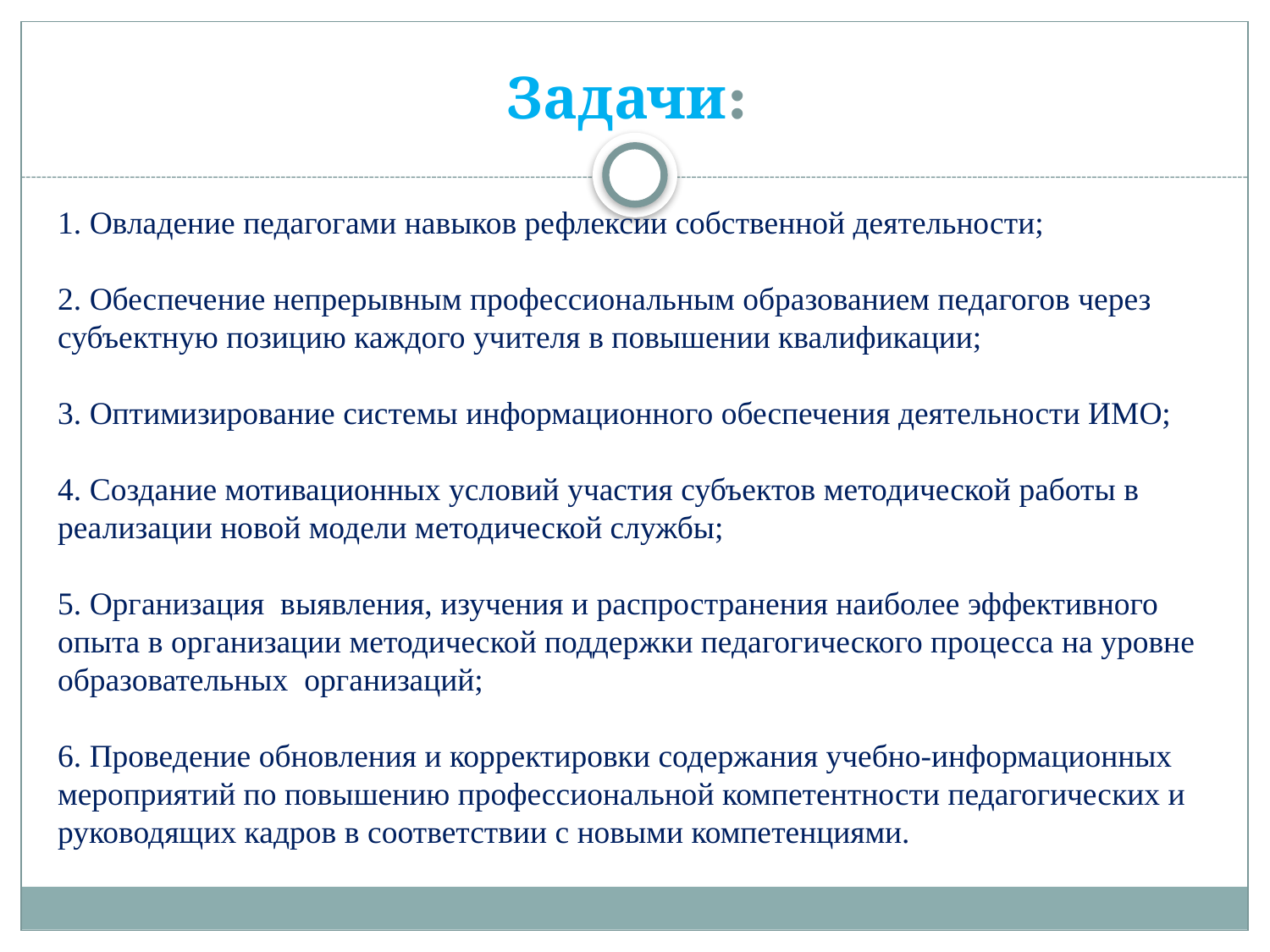

# Задачи:
1. Овладение педагогами навыков рефлексии собственной деятельности;
2. Обеспечение непрерывным профессиональным образованием педагогов через субъектную позицию каждого учителя в повышении квалификации; 
3. Оптимизирование системы информационного обеспечения деятельности ИМО;
4. Создание мотивационных условий участия субъектов методической работы в реализации новой модели методической службы; 
5. Организация  выявления, изучения и распространения наиболее эффективного опыта в организации методической поддержки педагогического процесса на уровне образовательных  организаций;
6. Проведение обновления и корректировки содержания учебно-информационных мероприятий по повышению профессиональной компетентности педагогических и руководящих кадров в соответствии с новыми компетенциями.